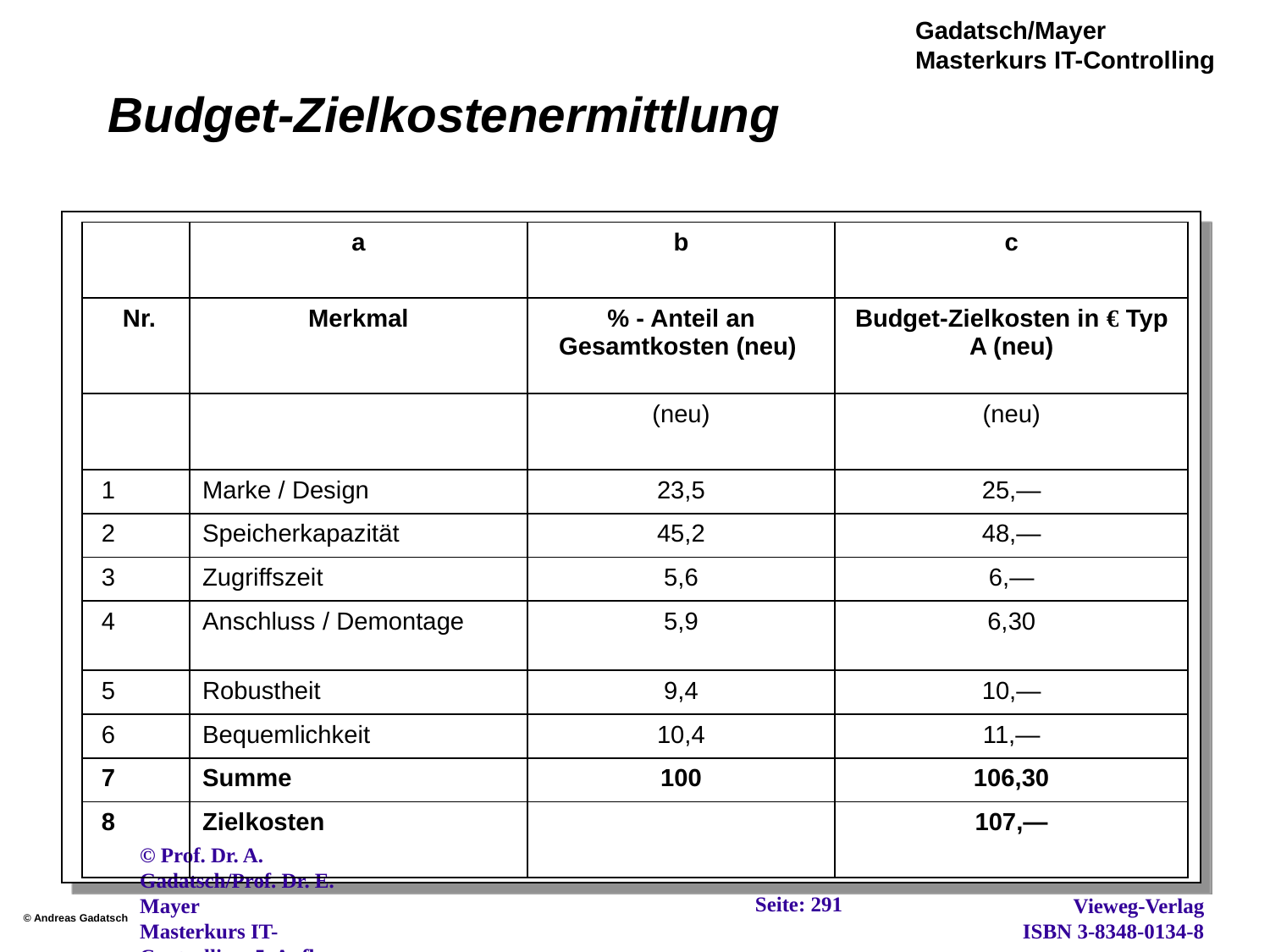

# Budget-Zielkostenermittlung
|  | a | b | c |
| --- | --- | --- | --- |
| Nr. | Merkmal | % - Anteil an Gesamtkosten (neu) | Budget-Zielkosten in € Typ A (neu) |
|  |  | (neu) | (neu) |
| 1 | Marke / Design | 23,5 | 25,— |
| 2 | Speicherkapazität | 45,2 | 48,— |
| 3 | Zugriffszeit | 5,6 | 6,— |
| 4 | Anschluss / Demontage | 5,9 | 6,30 |
| 5 | Robustheit | 9,4 | 10,— |
| 6 | Bequemlichkeit | 10,4 | 11,— |
| 7 | Summe | 100 | 106,30 |
| 8 | Zielkosten |  | 107,— |

Seite: 291

© Prof. Dr. A. Gadatsch/Prof. Dr. E. Mayer
Masterkurs IT-Controlling, 5. Aufl., Wiesbaden, 2012